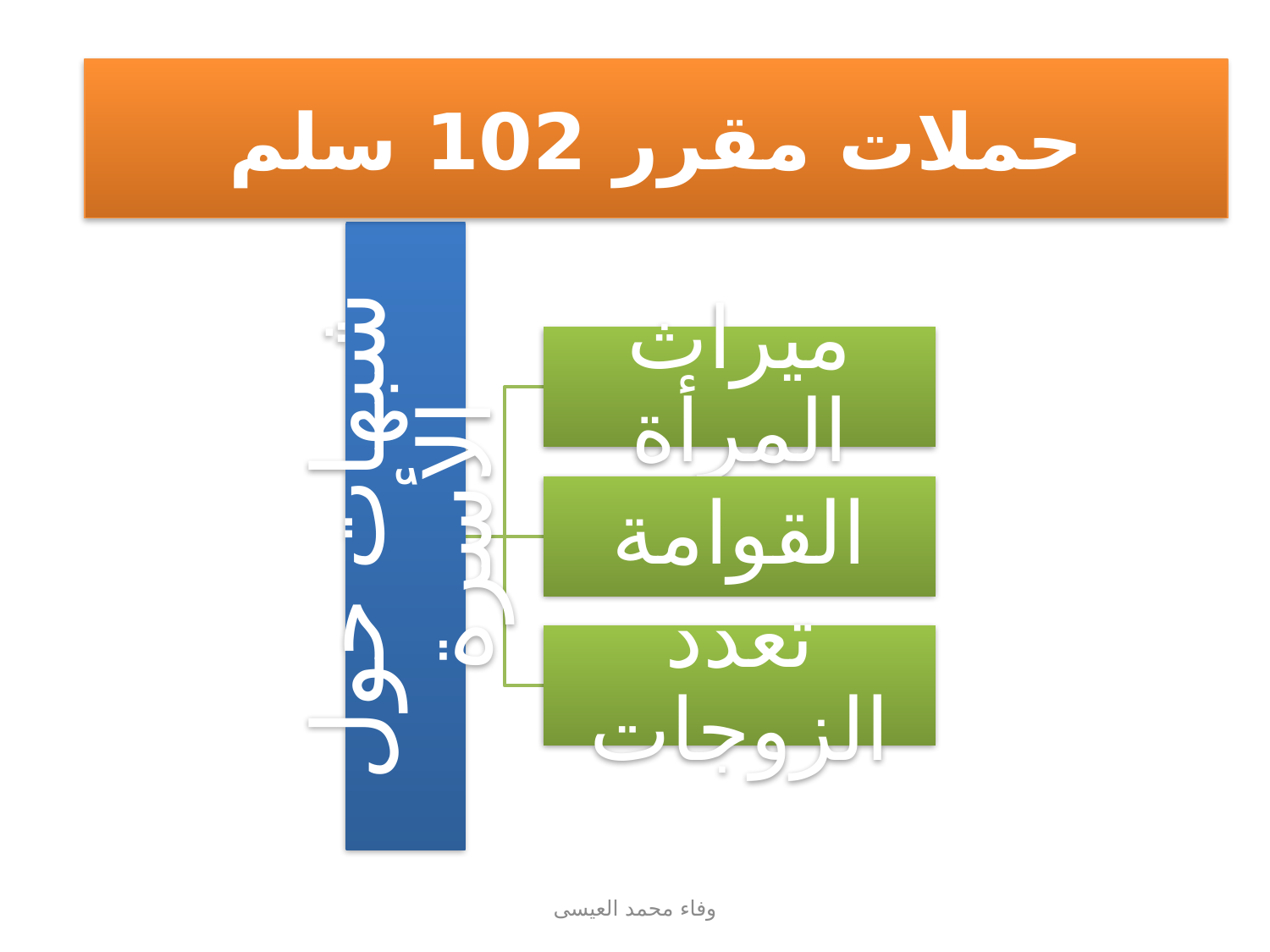

#
حملات مقرر 102 سلم

شبهات حول الأسرة
ميراث المرأة
القوامة
تعدد الزوجات
وفاء محمد العيسى